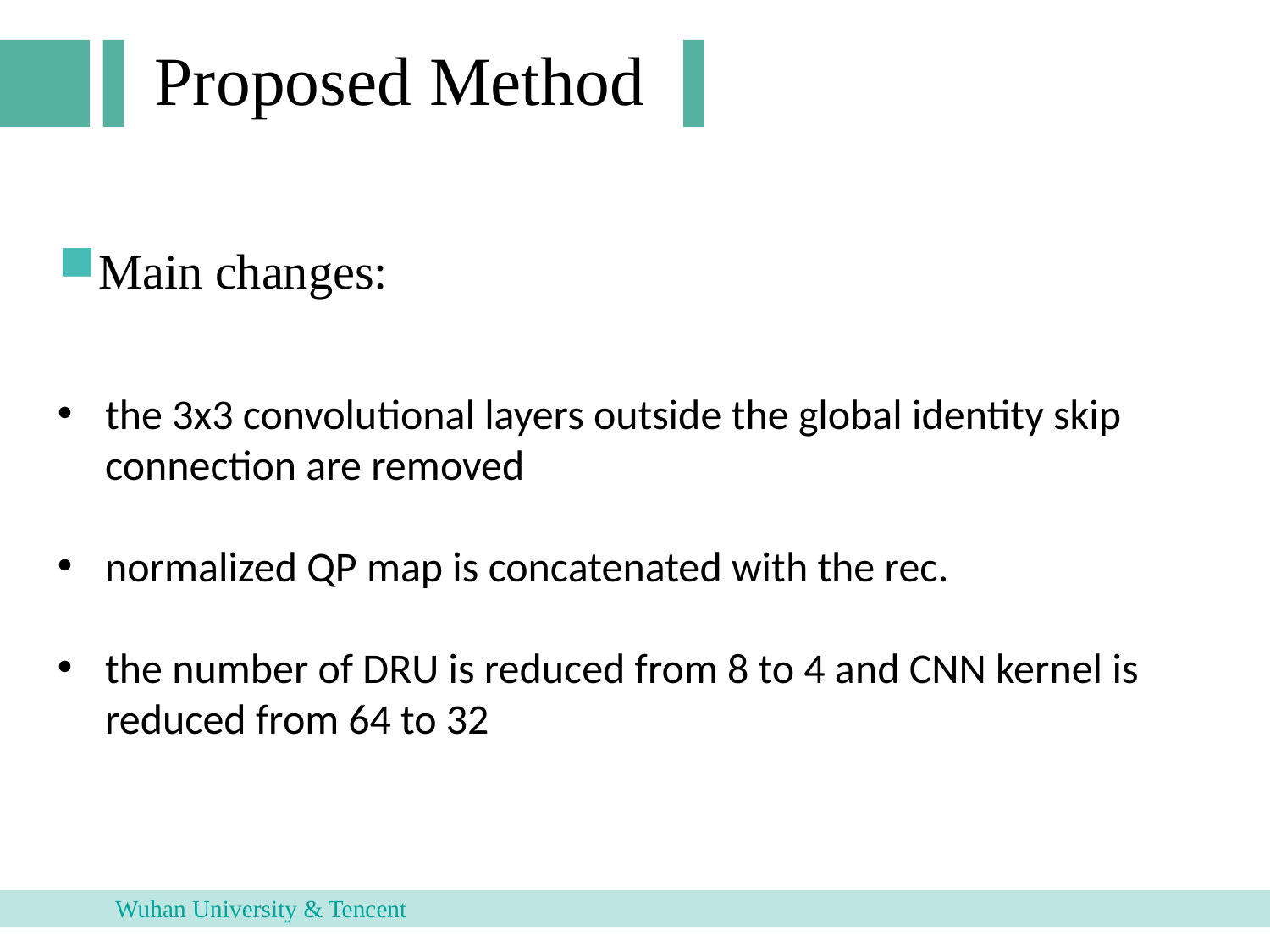

Proposed Method
Main changes:
the 3x3 convolutional layers outside the global identity skip connection are removed

normalized QP map is concatenated with the rec.

the number of DRU is reduced from 8 to 4 and CNN kernel is reduced from 64 to 32